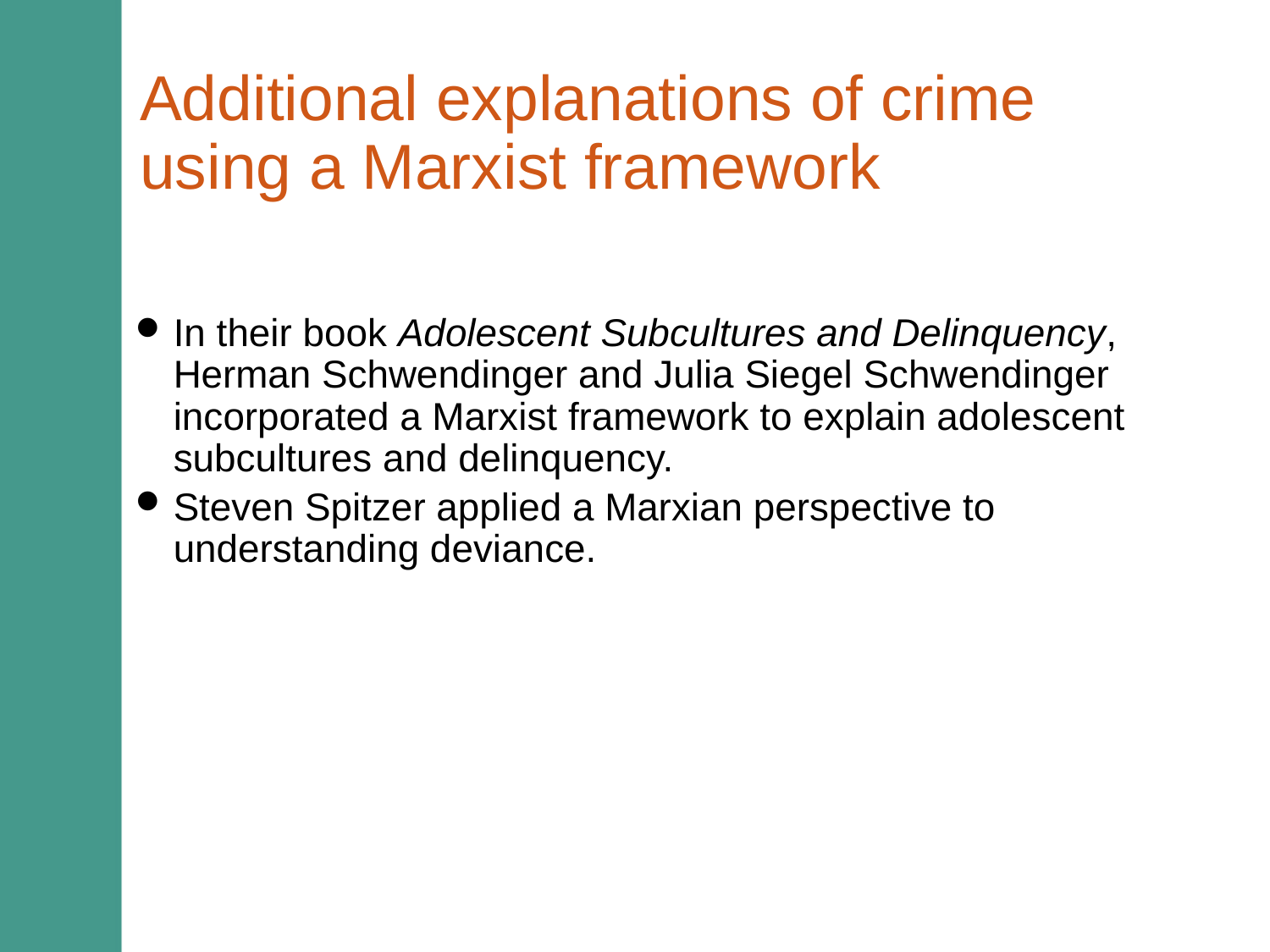

# Additional explanations of crime using a Marxist framework
In their book Adolescent Subcultures and Delinquency, Herman Schwendinger and Julia Siegel Schwendinger incorporated a Marxist framework to explain adolescent subcultures and delinquency.
Steven Spitzer applied a Marxian perspective to understanding deviance.